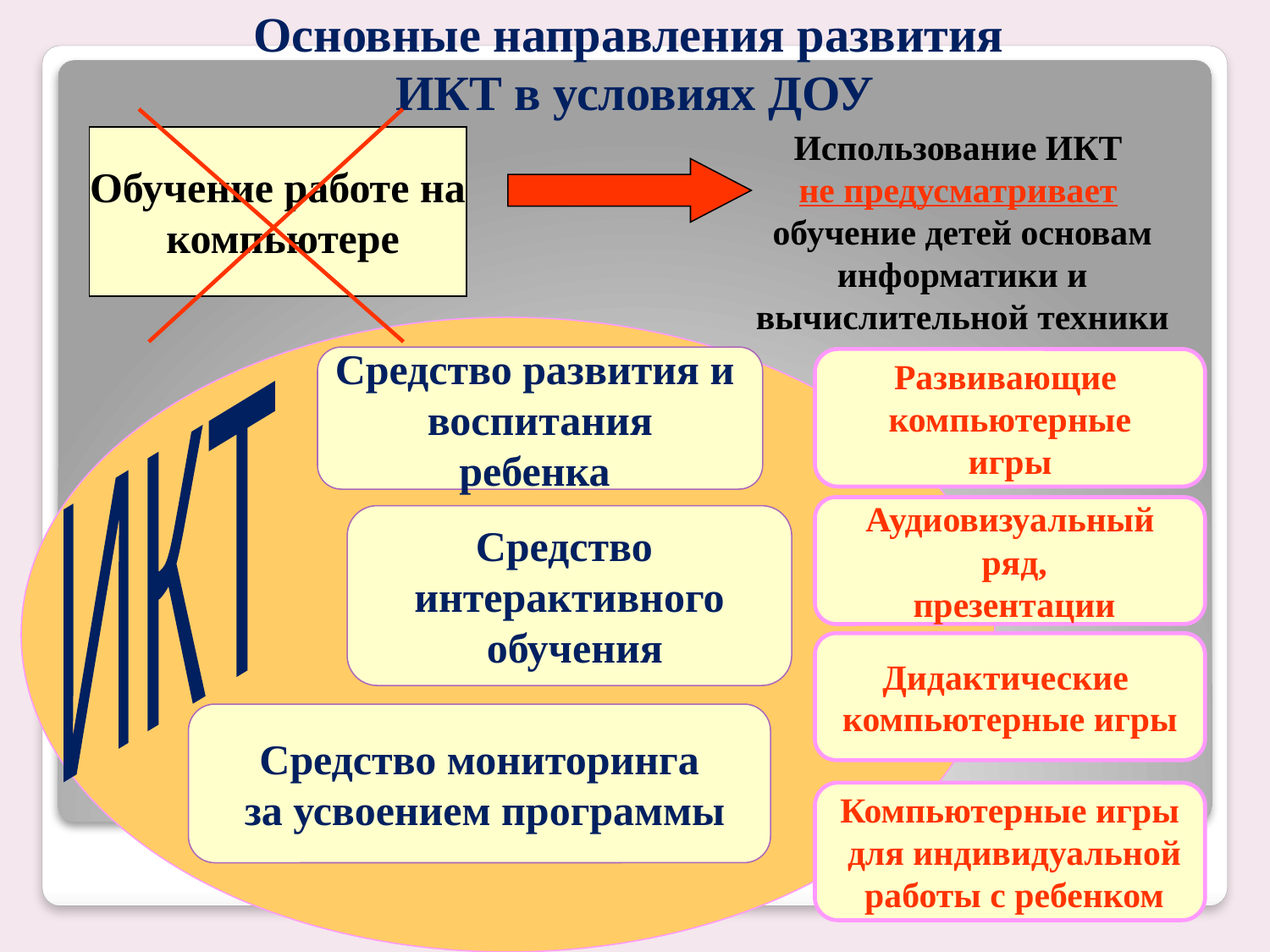

# Основные направления развития ИКТ в условиях ДОУ

Использование ИКТ
не предусматривает
обучение детей основам информатики и вычислительной техники
Обучение работе на
 компьютере

Средство развития и
воспитания
ребенка
Развивающие
компьютерные
 игры
ИКТ
Аудиовизуальный
 ряд,
 презентации
Средство
интерактивного
 обучения
Дидактические
компьютерные игры
Средство мониторинга
 за усвоением программы
Компьютерные игры
 для индивидуальной
 работы с ребенком